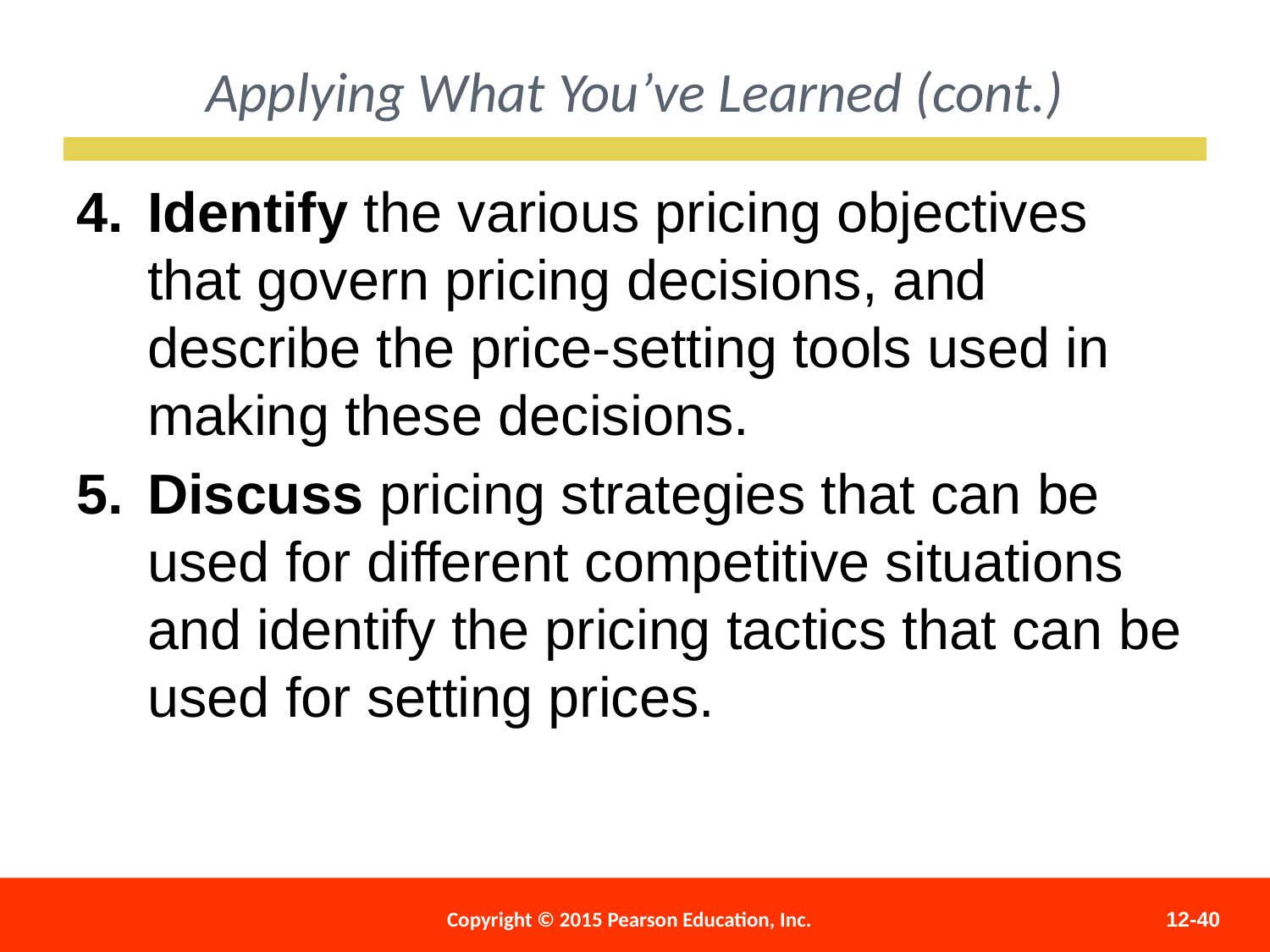

Applying What You’ve Learned (cont.)
Identify the various pricing objectives that govern pricing decisions, and describe the price-setting tools used in making these decisions.
Discuss pricing strategies that can be used for different competitive situations and identify the pricing tactics that can be used for setting prices.